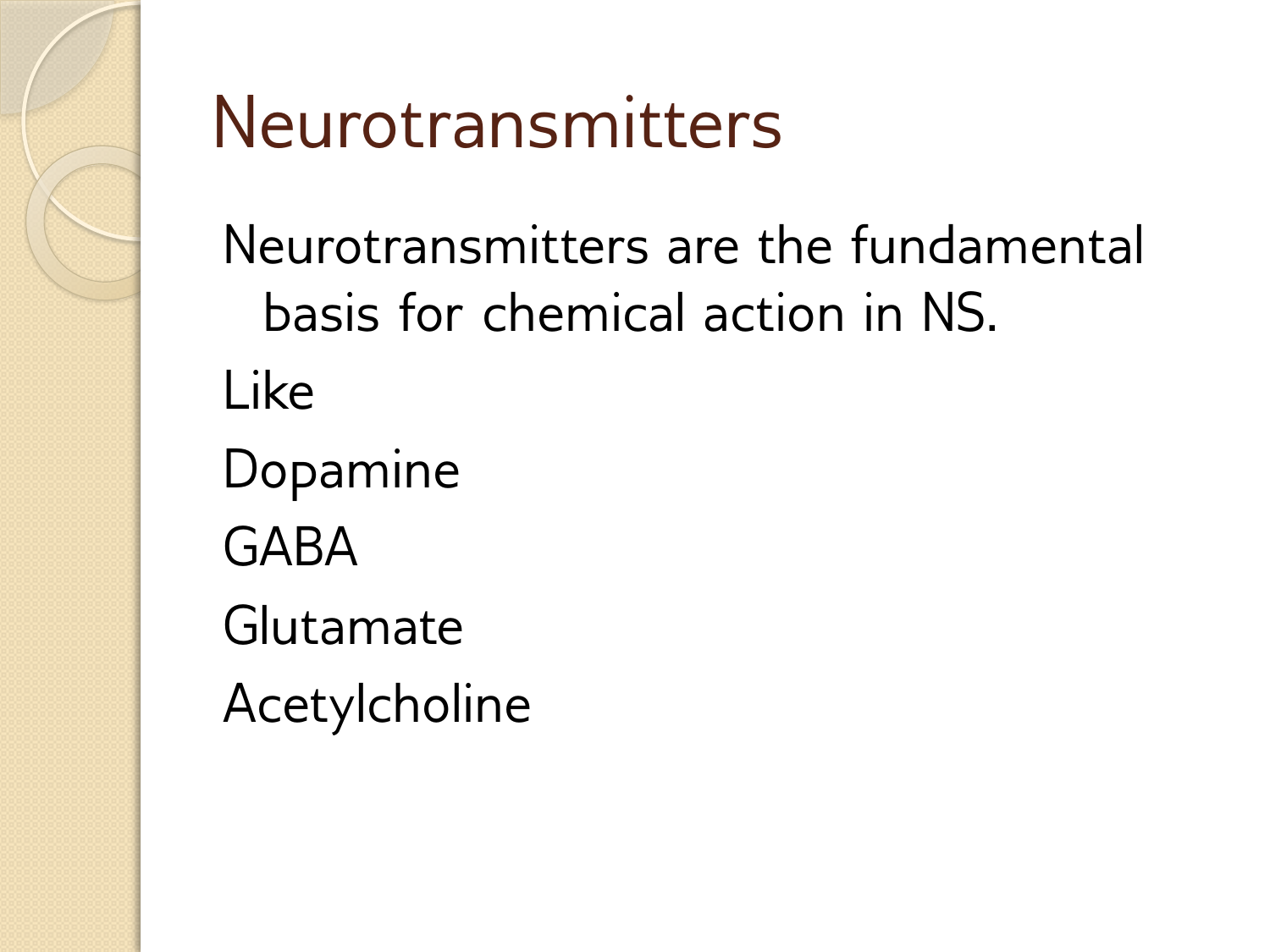

# Neurotransmitters
Neurotransmitters are the fundamental basis for chemical action in NS.
Like
Dopamine
GABA
Glutamate
Acetylcholine